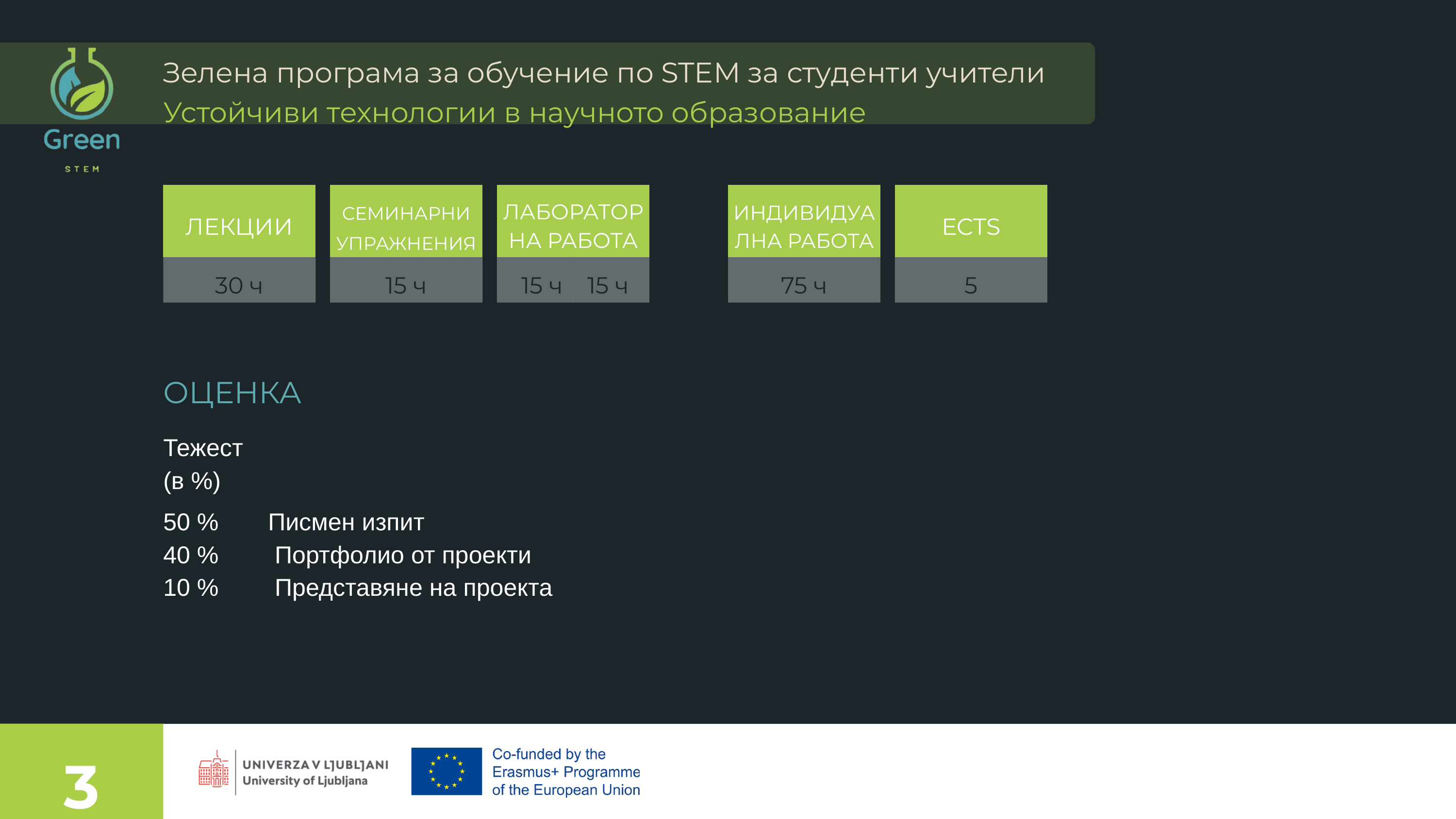

Зелена програма за обучение по STEM за студенти учители
Устойчиви технологии в научното образование

ЛЕКЦИИ

СЕМИНАРНИ УПРАЖНЕНИЯ

ЛАБОРАТОРНА РАБОТА

ИНДИВИДУАЛНА РАБОТА

ECTS

30 ч

15 ч

15 ч

15 ч

75 ч

5
ОЦЕНКА
Тежест  (в %)
50 %
40 %
10 %
Писмен изпит
 Портфолио от проекти
 Представяне на проекта

3

Presented by Rachelle Beaudry